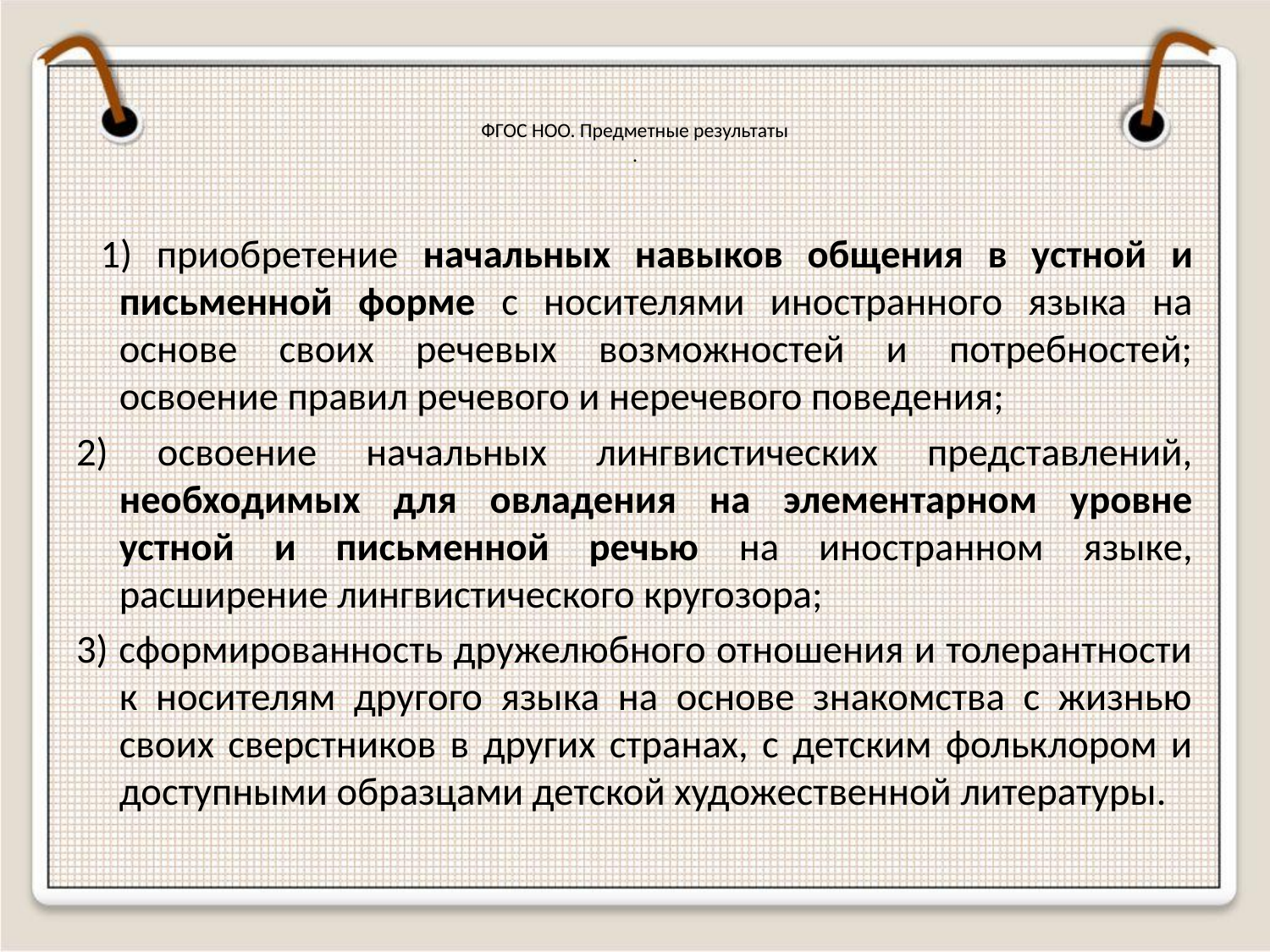

# ФГОС НОО. Предметные результаты .
 1) приобретение начальных навыков общения в устной и письменной форме с носителями иностранного языка на основе своих речевых возможностей и потребностей; освоение правил речевого и неречевого поведения;
2) освоение начальных лингвистических представлений, необходимых для овладения на элементарном уровне устной и письменной речью на иностранном языке, расширение лингвистического кругозора;
3) сформированность дружелюбного отношения и толерантности к носителям другого языка на основе знакомства с жизнью своих сверстников в других странах, с детским фольклором и доступными образцами детской художественной литературы.